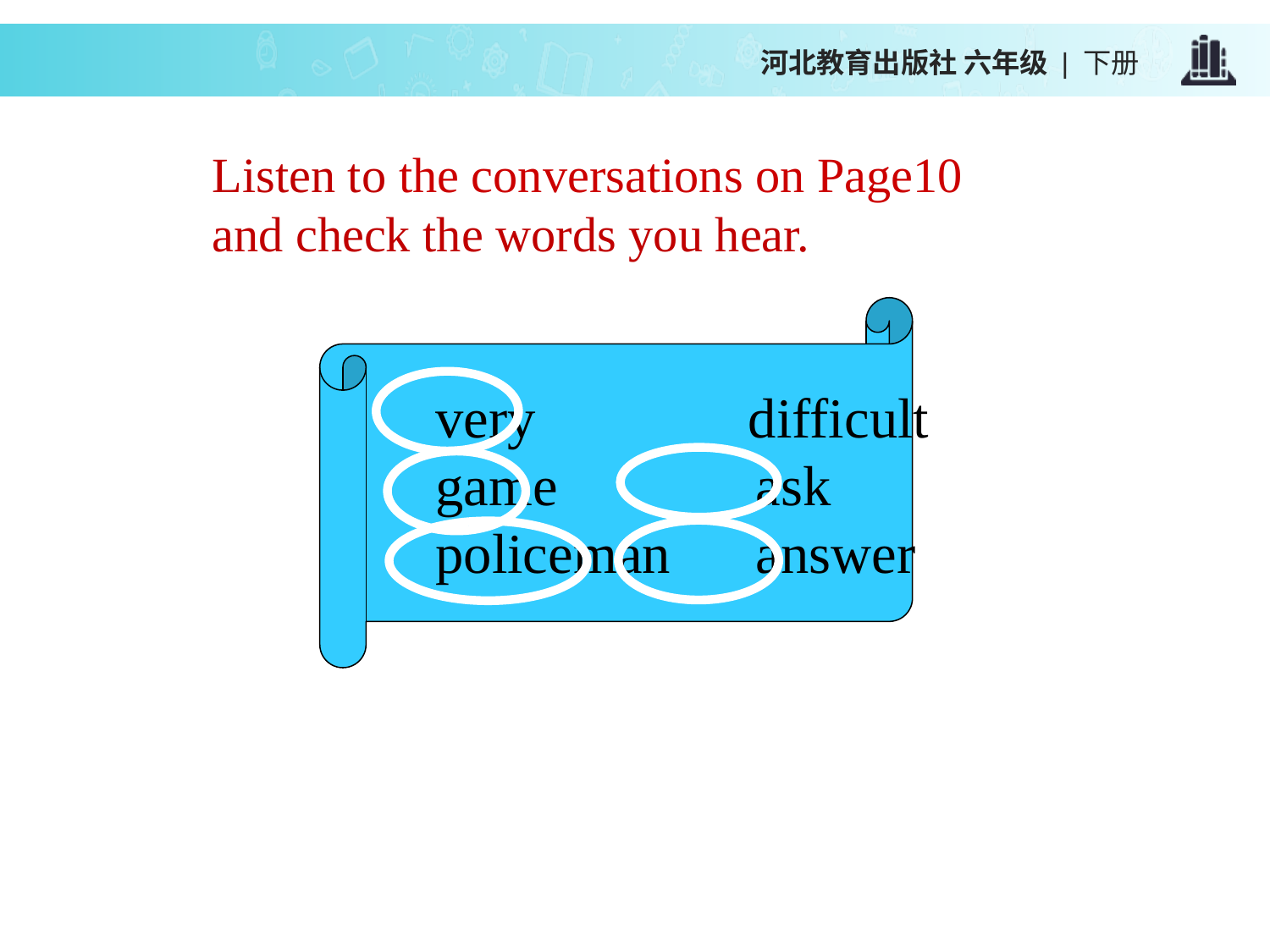

Listen to the conversations on Page10 and check the words you hear.
    very               difficult
    game              ask
    policeman      answer